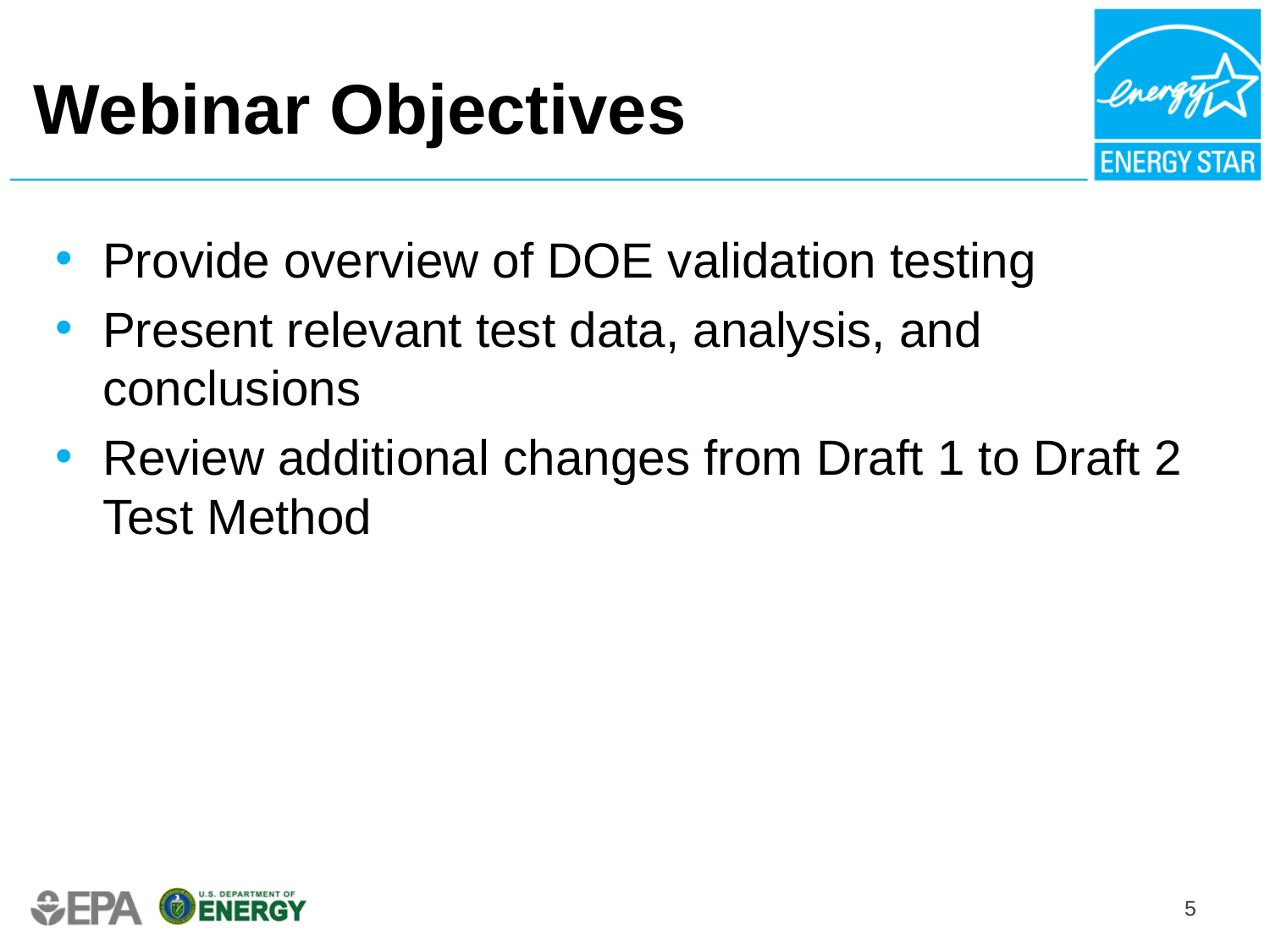

# Webinar Objectives
Provide overview of DOE validation testing
Present relevant test data, analysis, and conclusions
Review additional changes from Draft 1 to Draft 2 Test Method